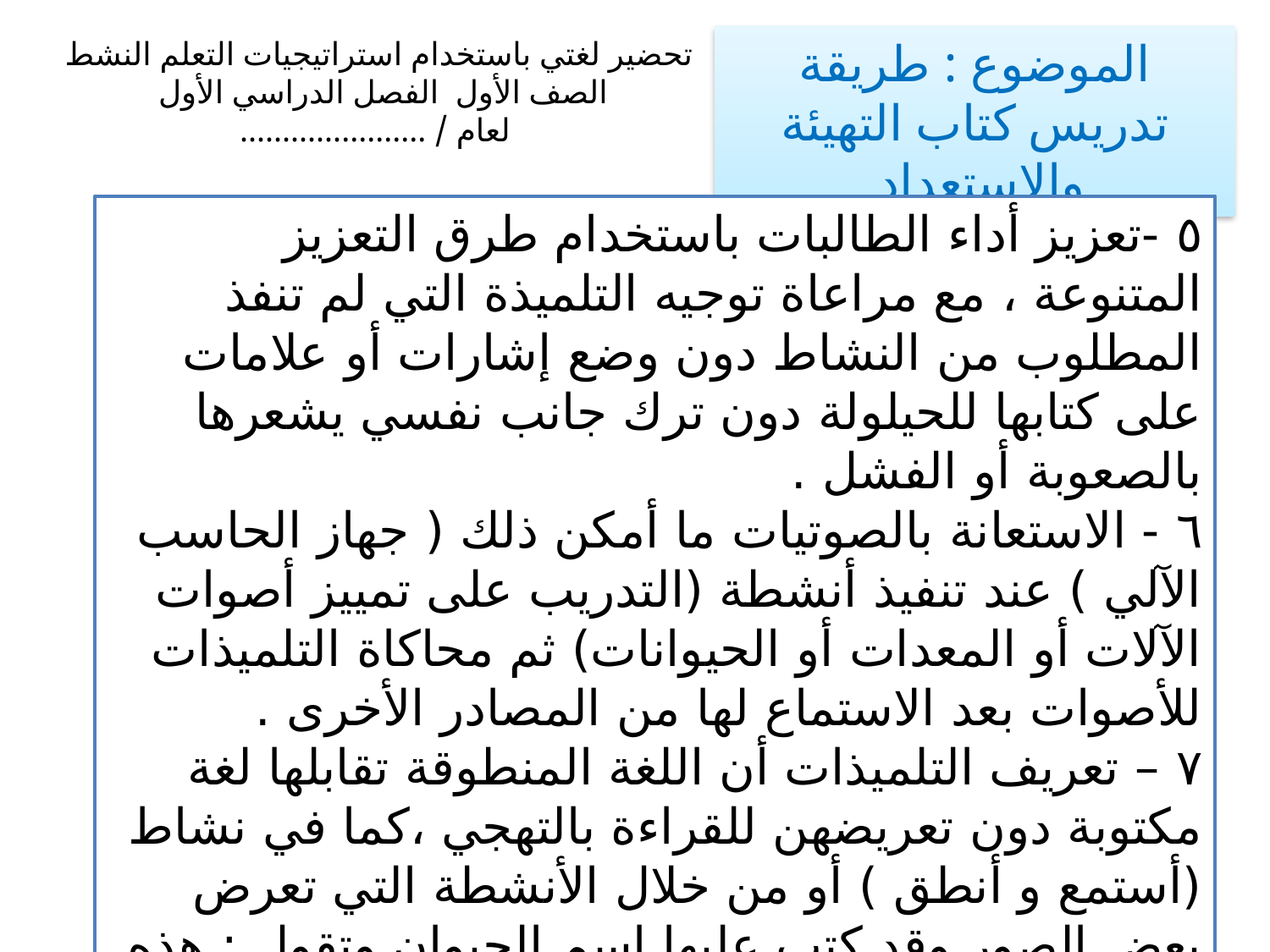

الموضوع : طريقة تدريس كتاب التهيئة والاستعداد
تحضير لغتي باستخدام استراتيجيات التعلم النشط
الصف الأول  الفصل الدراسي الأول   لعام / ......................

٥ -تعزيز أداء الطالبات باستخدام طرق التعزيز المتنوعة ، مع مراعاة توجيه التلميذة التي لم تنفذ المطلوب من النشاط دون وضع إشارات أو علامات على كتابها للحيلولة دون ترك جانب نفسي يشعرها بالصعوبة أو الفشل .
٦ - الاستعانة بالصوتيات ما أمكن ذلك ( جهاز الحاسب الآلي ) عند تنفيذ أنشطة (التدريب على تمييز أصوات الآلات أو المعدات أو الحيوانات) ثم محاكاة التلميذات للأصوات بعد الاستماع لها من المصادر الأخرى .
٧ – تعريف التلميذات أن اللغة المنطوقة تقابلها لغة مكتوبة دون تعريضهن للقراءة بالتهجي ،كما في نشاط (أستمع و أنطق ) أو من خلال الأنشطة التي تعرض بعض الصور وقد كتب عليها اسم الحيوان وتقول : هذه بطة وهذا قلم .
٨ - تحقيق ما يهدف إليه الكتاب من تمييز بصري و سمعي وتمييز بين الأطوال والأحجام والألوان بوسائل معينة .